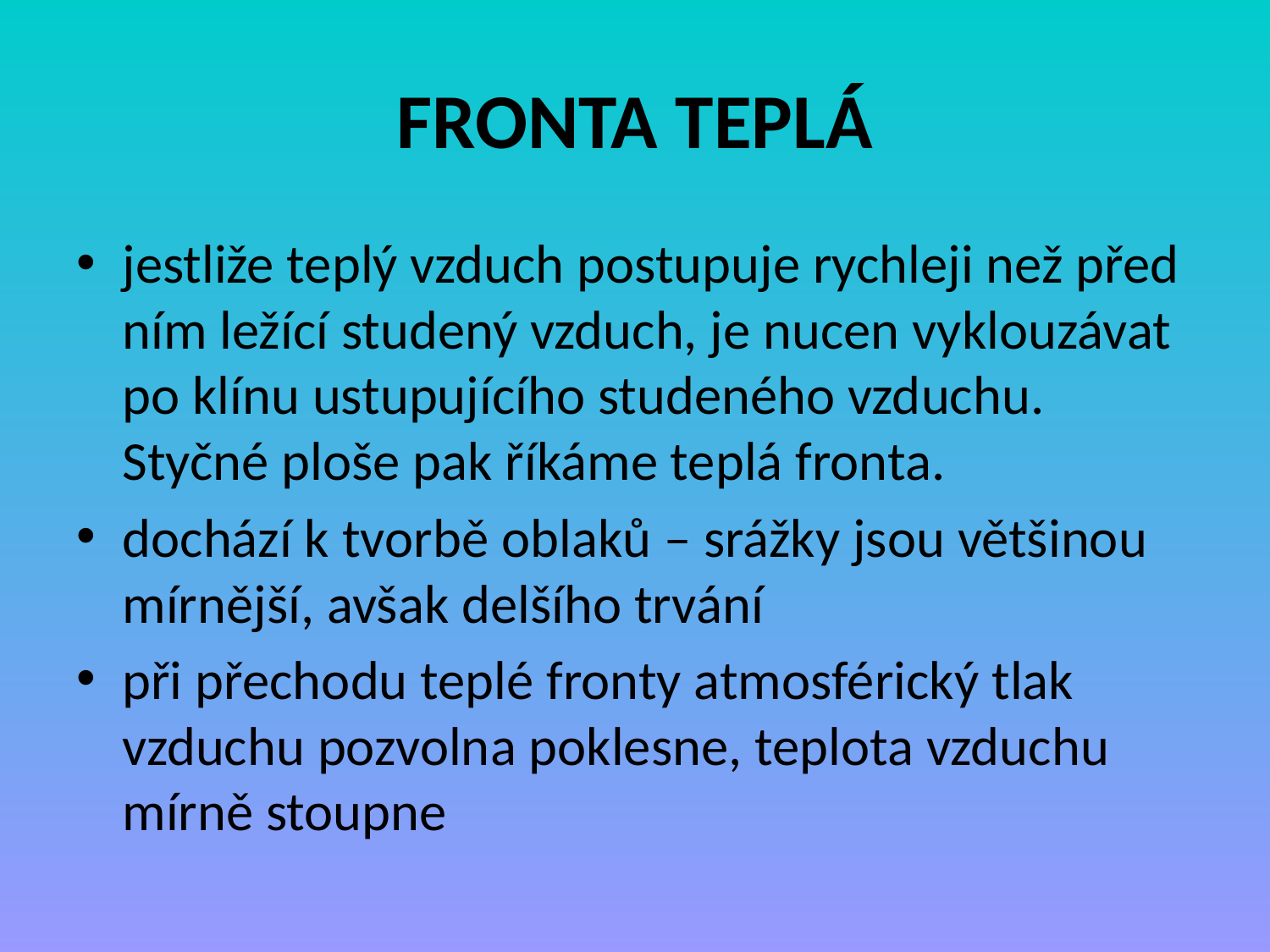

# FRONTA TEPLÁ
jestliže teplý vzduch postupuje rychleji než před ním ležící studený vzduch, je nucen vyklouzávat po klínu ustupujícího studeného vzduchu. Styčné ploše pak říkáme teplá fronta.
dochází k tvorbě oblaků – srážky jsou většinou mírnější, avšak delšího trvání
při přechodu teplé fronty atmosférický tlak vzduchu pozvolna poklesne, teplota vzduchu mírně stoupne